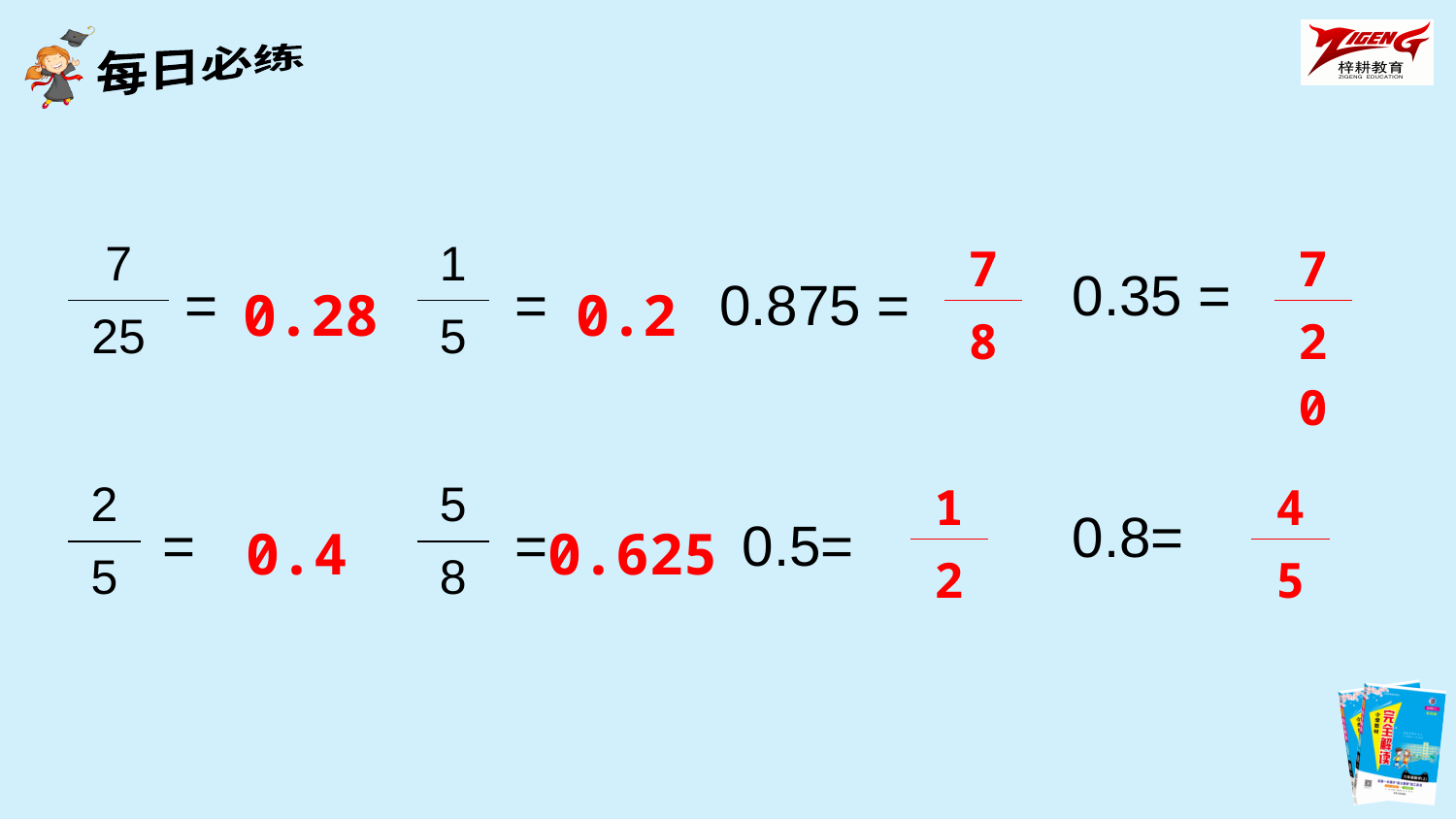

| 7 |
| --- |
| 25 |
| 1 |
| --- |
| 5 |
| 7 |
| --- |
| 8 |
| 7 |
| --- |
| 20 |
0.28
0.2
0.35 =
=
=
0.875 =
| 1 |
| --- |
| 2 |
| 4 |
| --- |
| 5 |
| 2 |
| --- |
| 5 |
| 5 |
| --- |
| 8 |
0.4
0.625
0.8=
=
=
0.5=